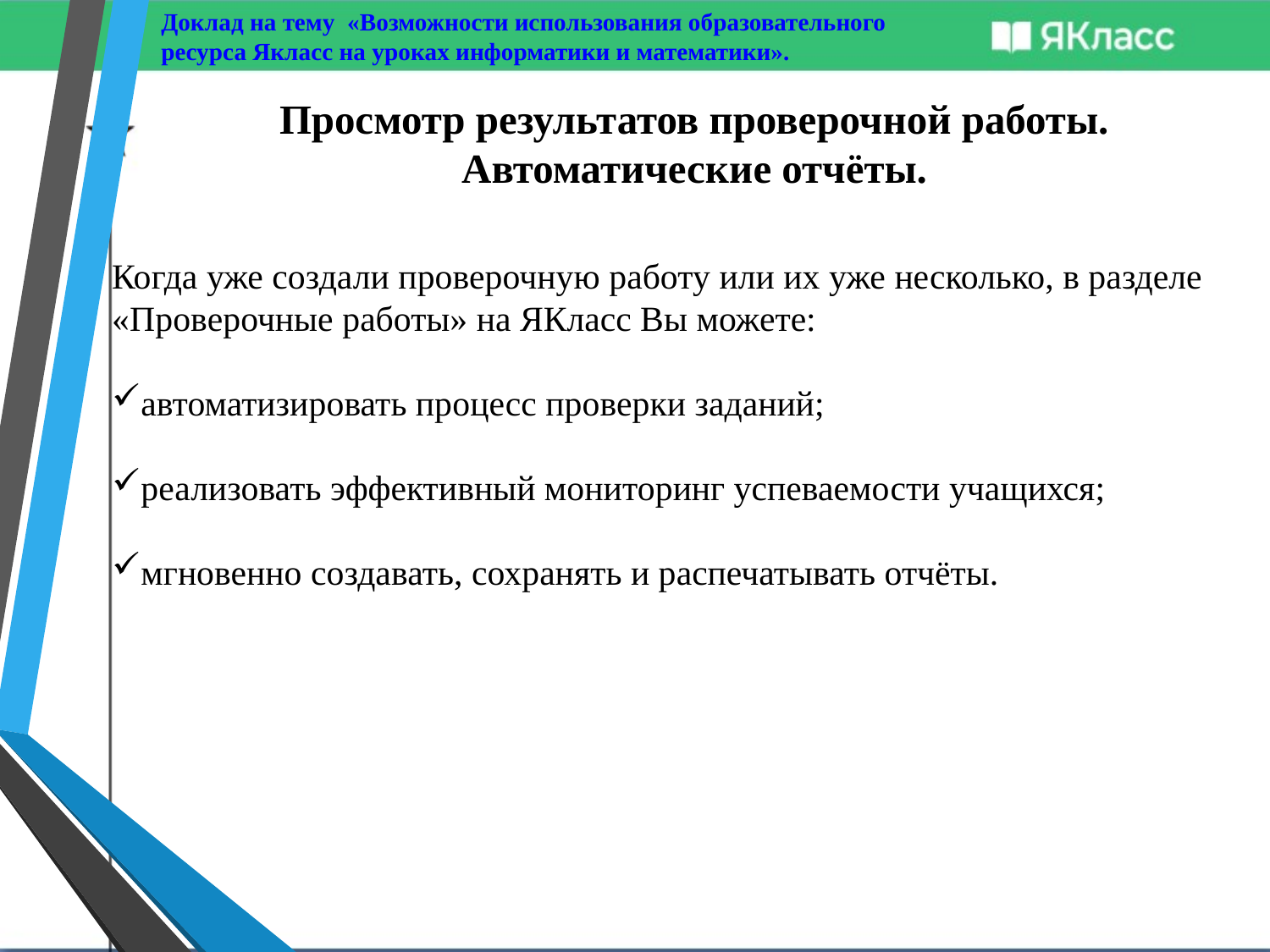

Доклад на тему  «Возможности использования образовательного
ресурса Якласс на уроках информатики и математики».
# Просмотр результатов проверочной работы. Автоматические отчёты.
Когда уже создали проверочную работу или их уже несколько, в разделе «Проверочные работы» на ЯКласс Вы можете:

автоматизировать процесс проверки заданий;

реализовать эффективный мониторинг успеваемости учащихся;

мгновенно создавать, сохранять и распечатывать отчёты.